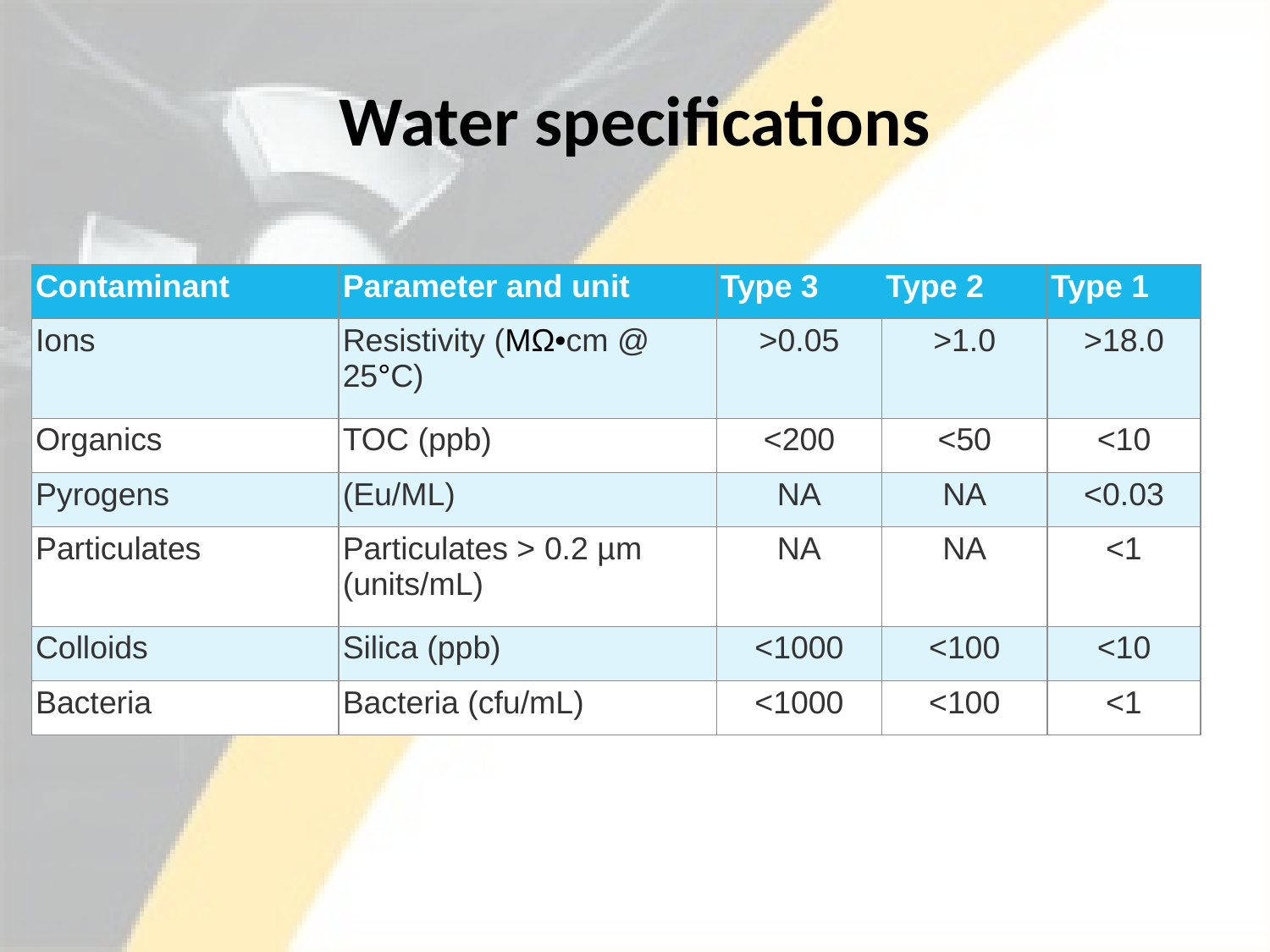

# Water specifications
| Contaminant | Parameter and unit | Type 3 | Type 2 | Type 1 |
| --- | --- | --- | --- | --- |
| Ions | Resistivity (MΩ•cm @ 25°C) | >0.05 | >1.0 | >18.0 |
| Organics | TOC (ppb) | <200 | <50 | <10 |
| Pyrogens | (Eu/ML) | NA | NA | <0.03 |
| Particulates | Particulates > 0.2 µm (units/mL) | NA | NA | <1 |
| Colloids | Silica (ppb) | <1000 | <100 | <10 |
| Bacteria | Bacteria (cfu/mL) | <1000 | <100 | <1 |